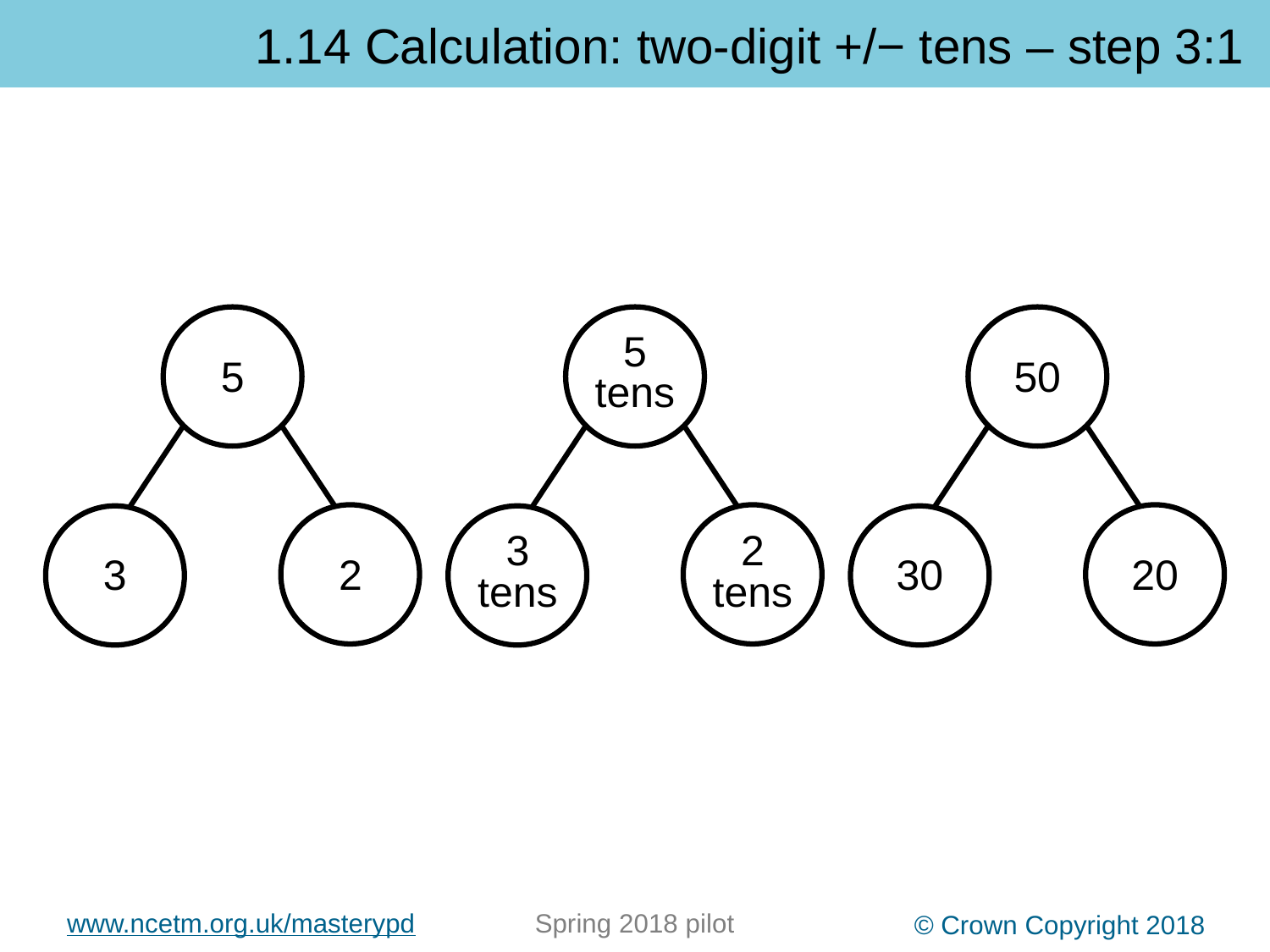

1.14 Calculation: two-digit +/− tens – step 3:1

5
tens
5
50
3
tens
2
tens
3
2
30
20